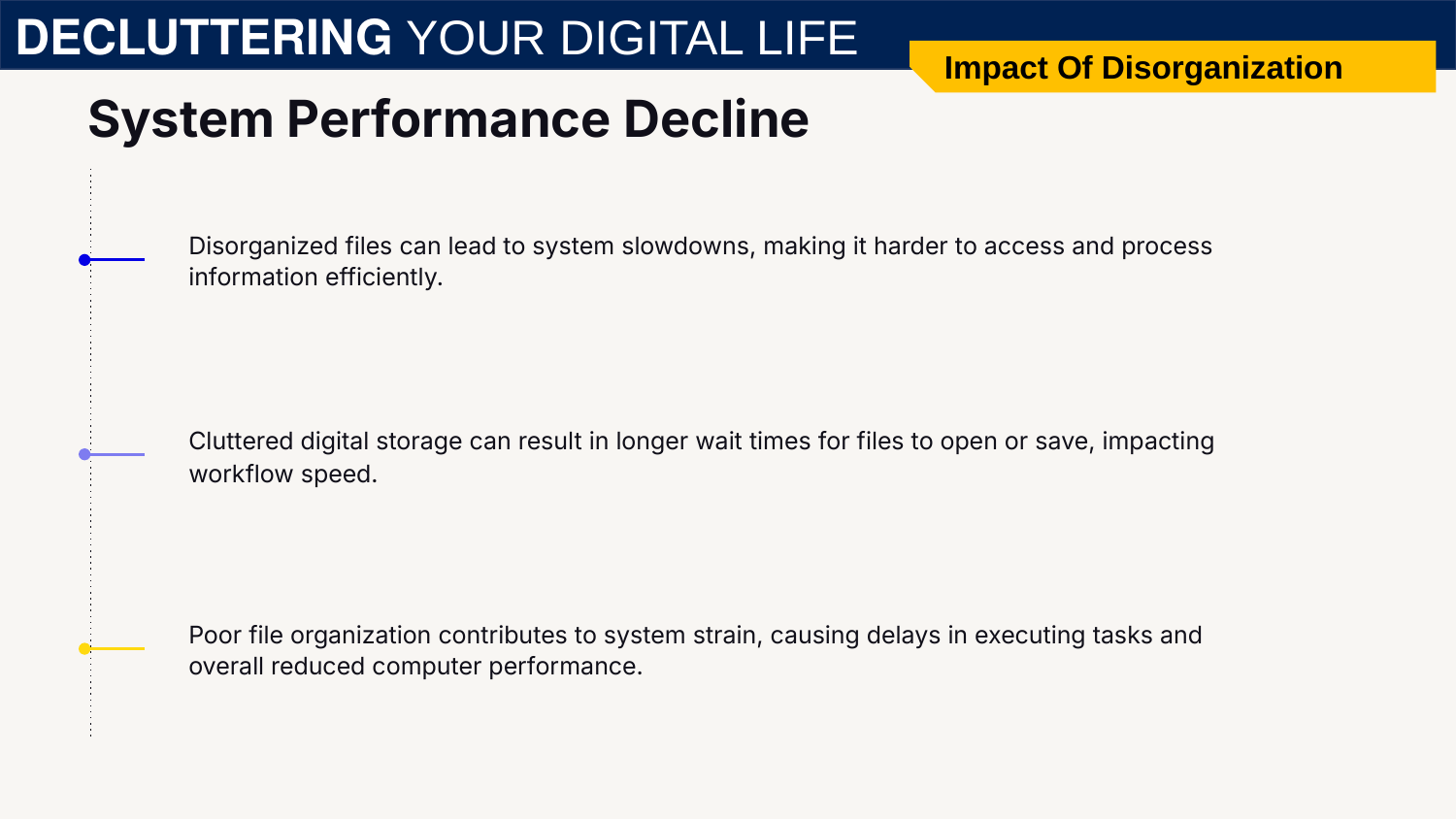

DECLUTTERING YOUR DIGITAL LIFE
Impact Of Disorganization

# System Performance Decline
Disorganized files can lead to system slowdowns, making it harder to access and process information efficiently.
Cluttered digital storage can result in longer wait times for files to open or save, impacting workflow speed.
Poor file organization contributes to system strain, causing delays in executing tasks and overall reduced computer performance.